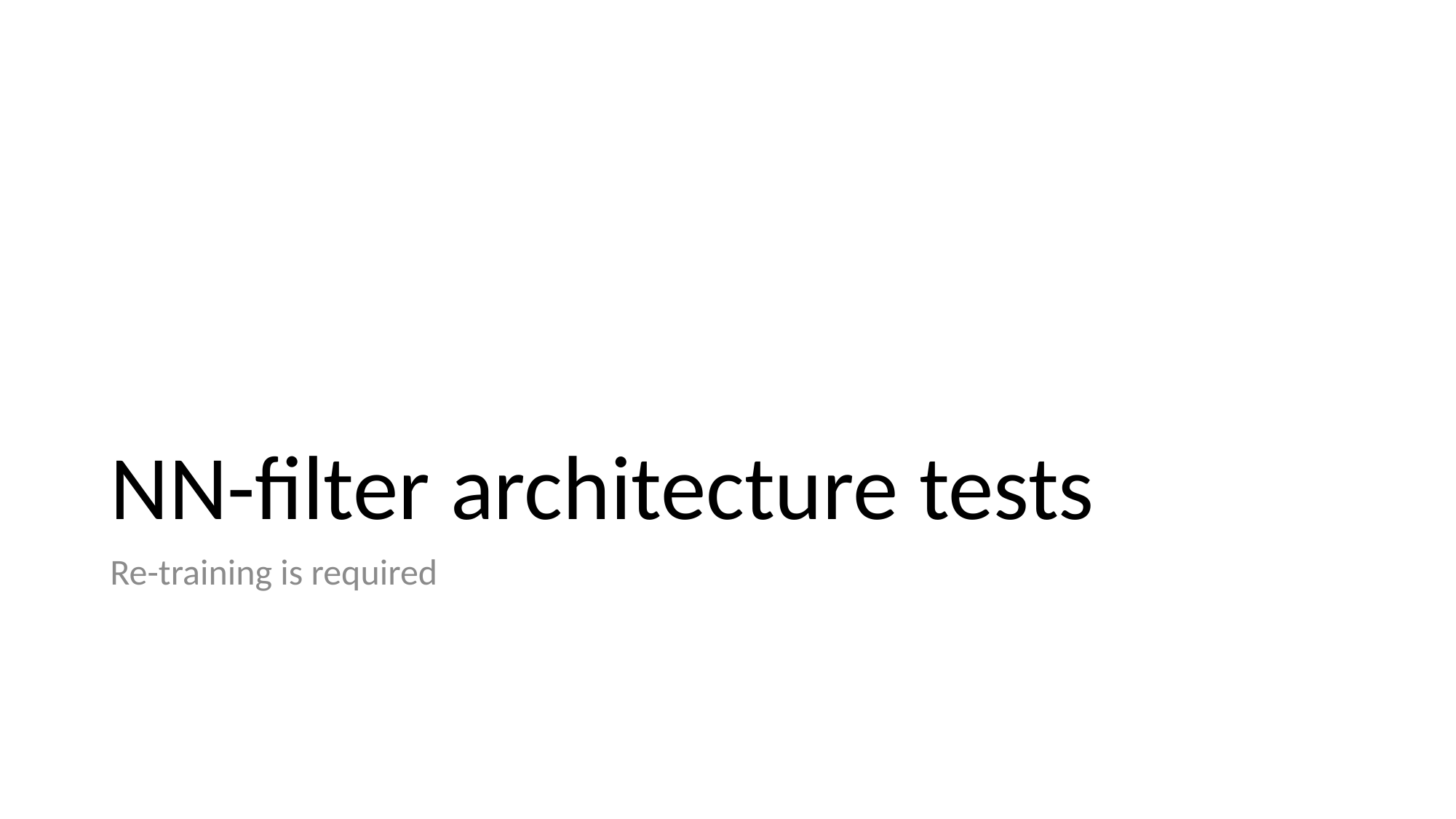

# NN-filter architecture tests
Re-training is required